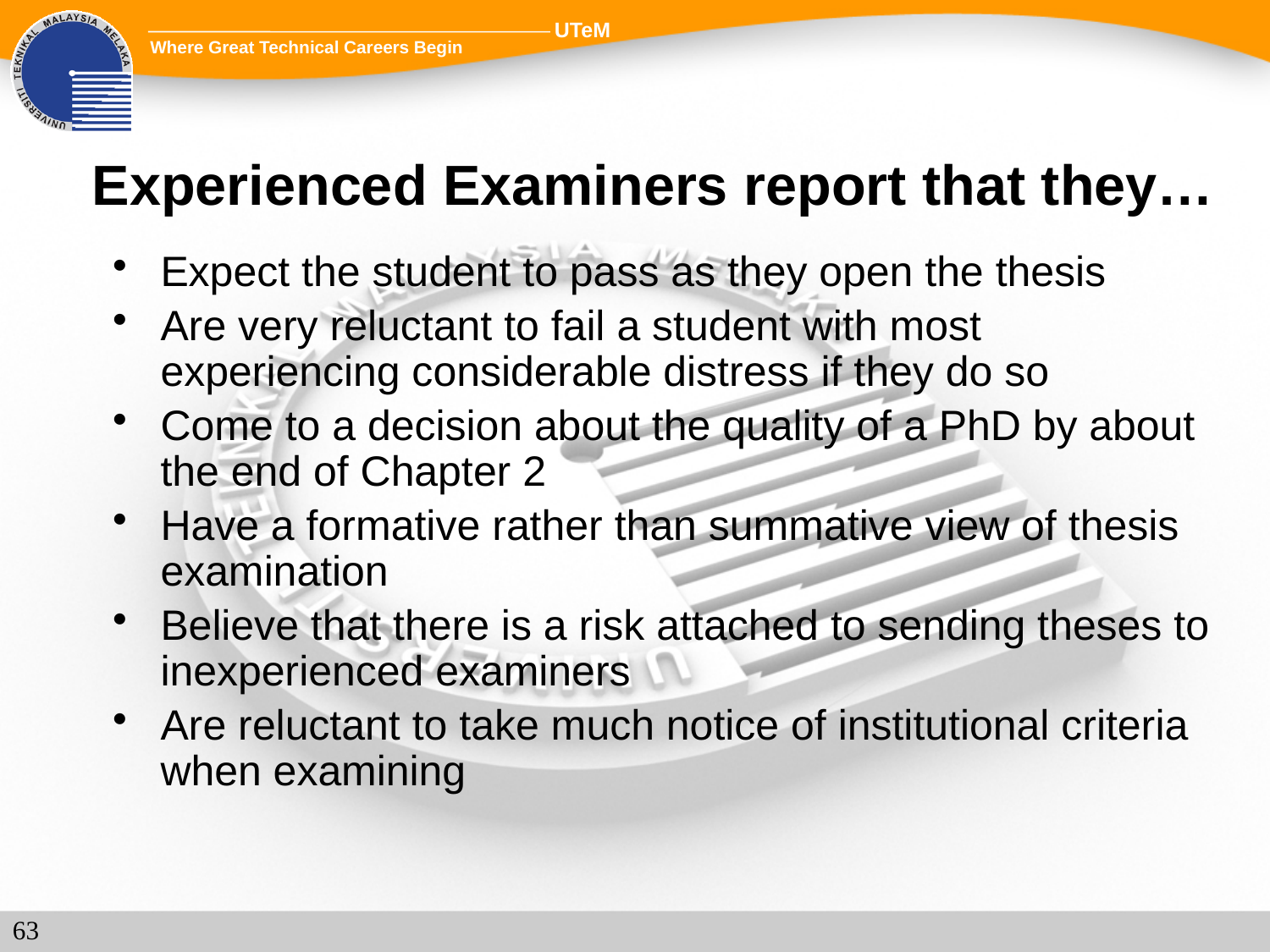

# Experienced Examiners report that they…
Expect the student to pass as they open the thesis
Are very reluctant to fail a student with most experiencing considerable distress if they do so
Come to a decision about the quality of a PhD by about  the end of Chapter 2
Have a formative rather than summative view of thesis examination
Believe that there is a risk attached to sending theses to inexperienced examiners
Are reluctant to take much notice of institutional criteria when examining